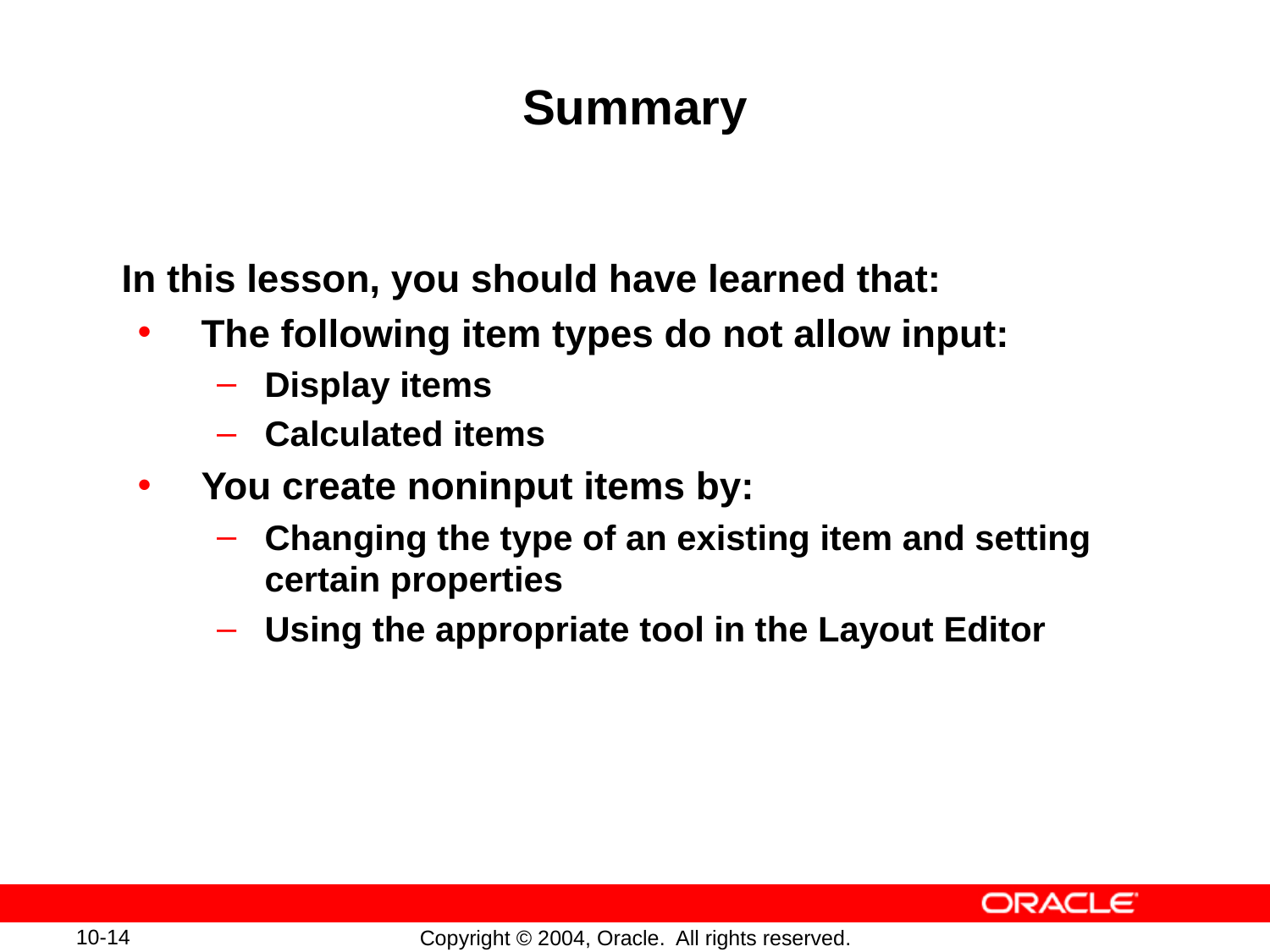

# Summary
In this lesson, you should have learned that:
The following item types do not allow input:
Display items
Calculated items
You create noninput items by:
Changing the type of an existing item and setting certain properties
Using the appropriate tool in the Layout Editor